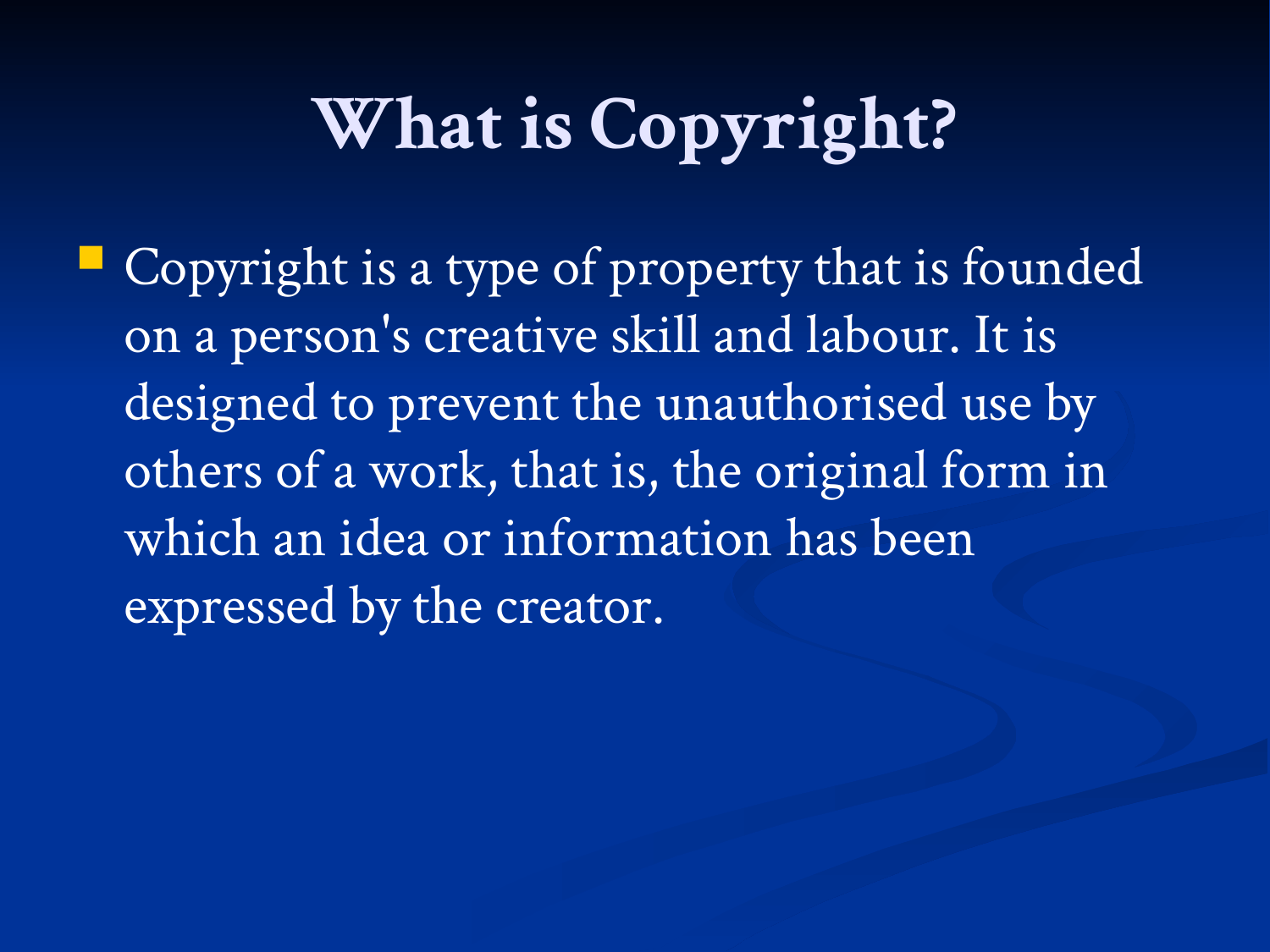

# What is Copyright?
Copyright is a type of property that is founded on a person's creative skill and labour. It is designed to prevent the unauthorised use by others of a work, that is, the original form in which an idea or information has been expressed by the creator.